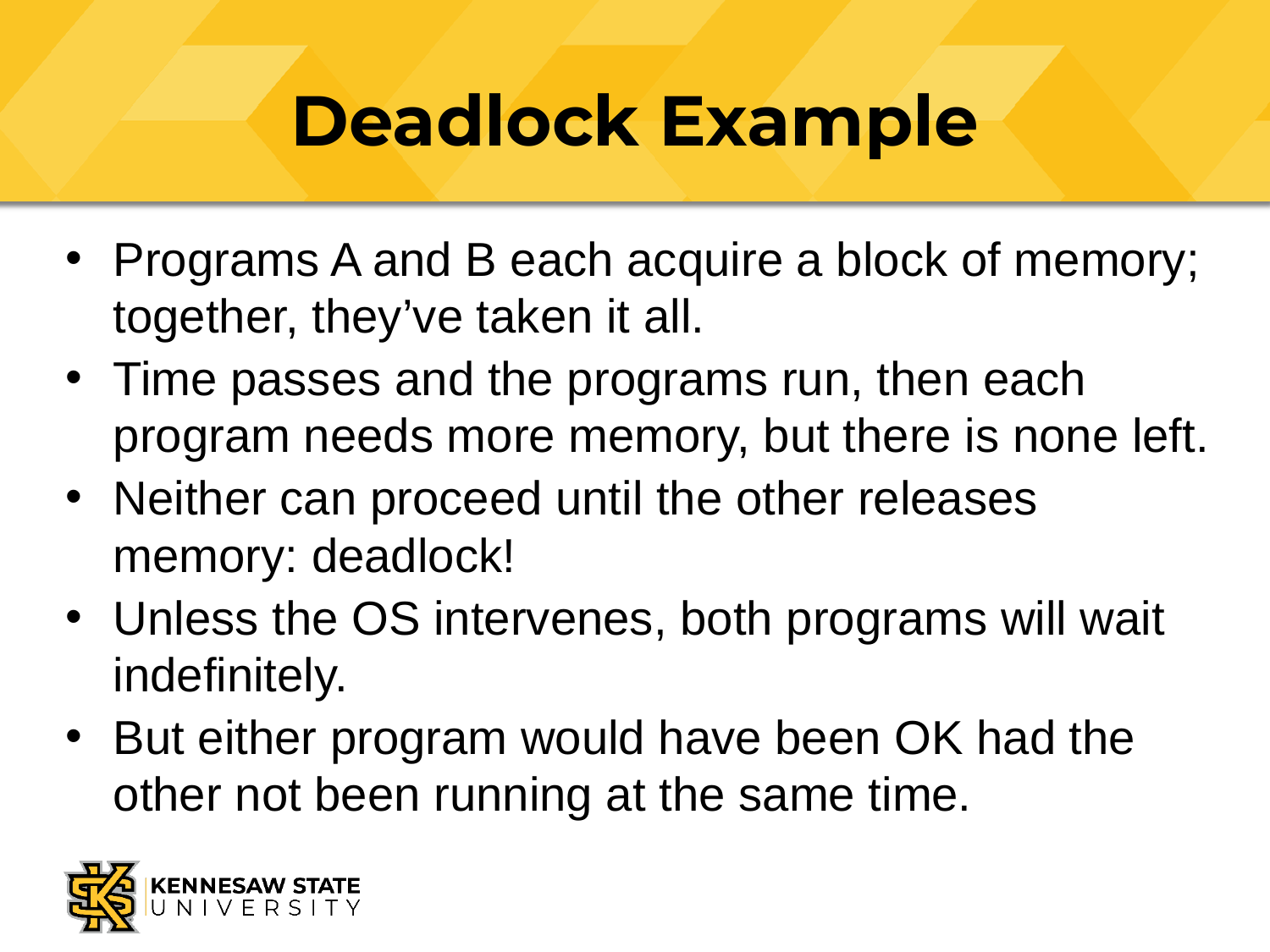

# Deadlock Example
Programs A and B each acquire a block of memory; together, they’ve taken it all.
Time passes and the programs run, then each program needs more memory, but there is none left.
Neither can proceed until the other releases memory: deadlock!
Unless the OS intervenes, both programs will wait indefinitely.
But either program would have been OK had the other not been running at the same time.